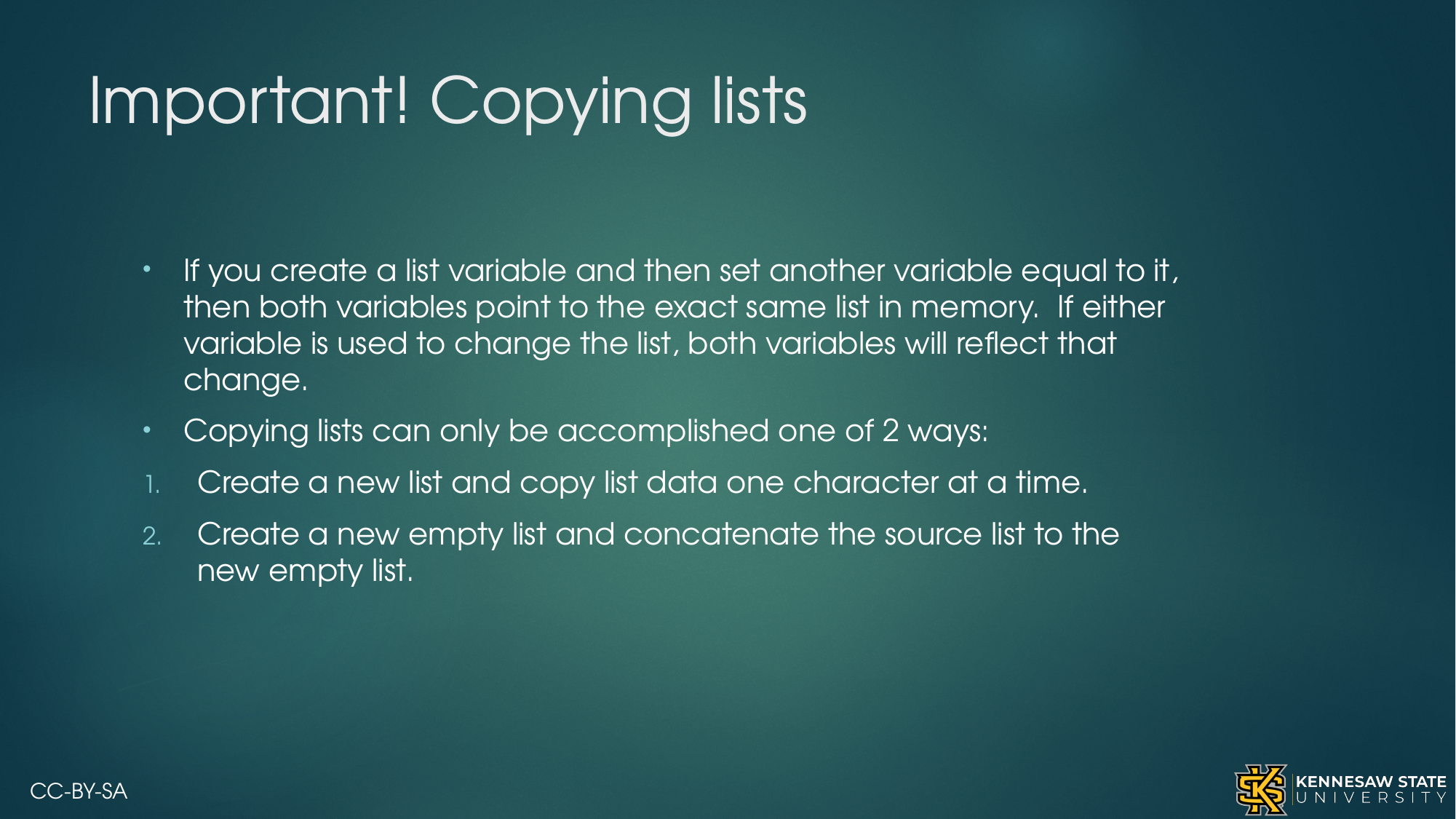

# Important! Copying lists
If you create a list variable and then set another variable equal to it, then both variables point to the exact same list in memory.  If either variable is used to change the list, both variables will reflect that change.
Copying lists can only be accomplished one of 2 ways:
Create a new list and copy list data one character at a time.
Create a new empty list and concatenate the source list to the new empty list.